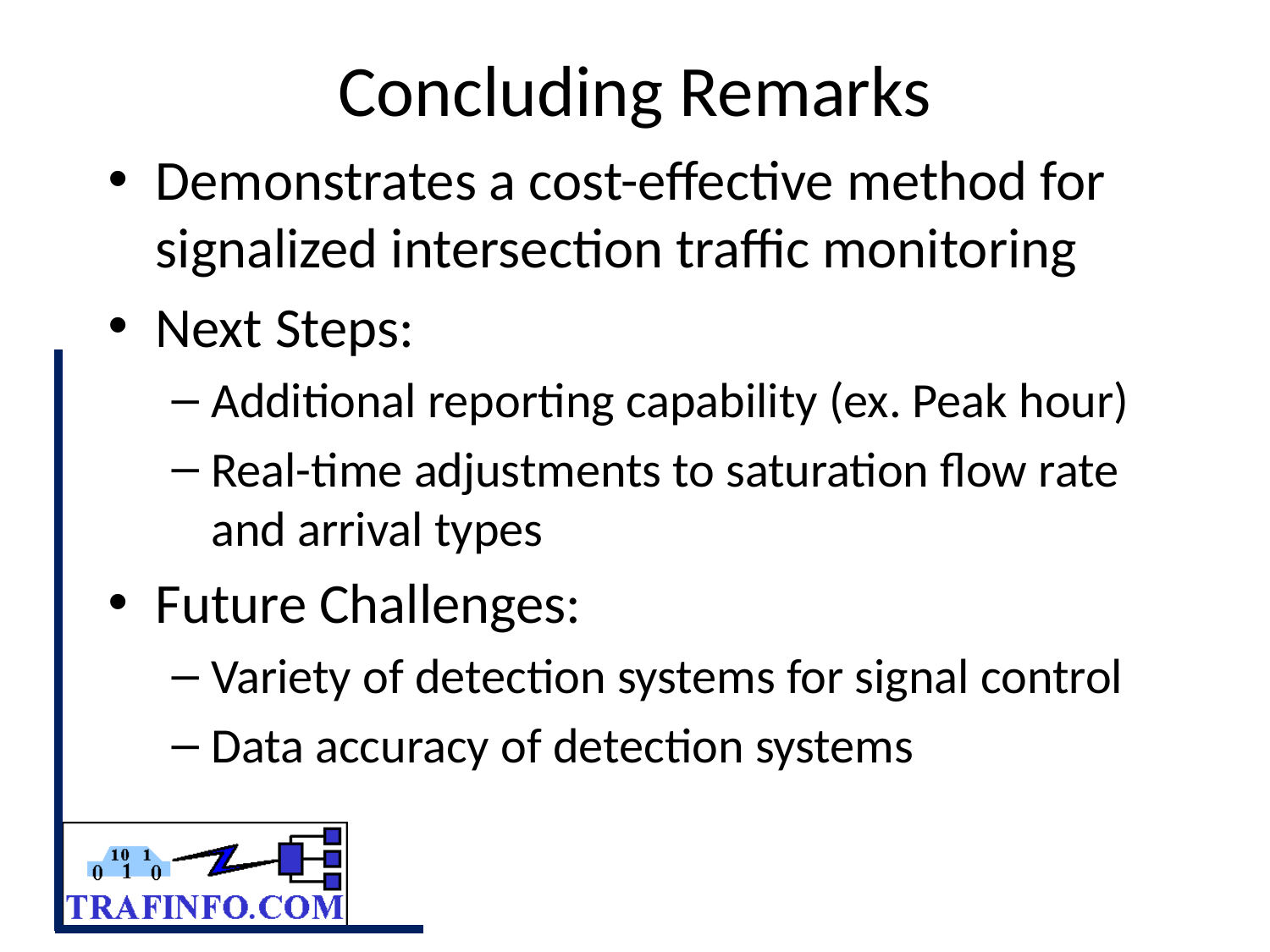

# Concluding Remarks
Demonstrates a cost-effective method for signalized intersection traffic monitoring
Next Steps:
Additional reporting capability (ex. Peak hour)
Real-time adjustments to saturation flow rate and arrival types
Future Challenges:
Variety of detection systems for signal control
Data accuracy of detection systems